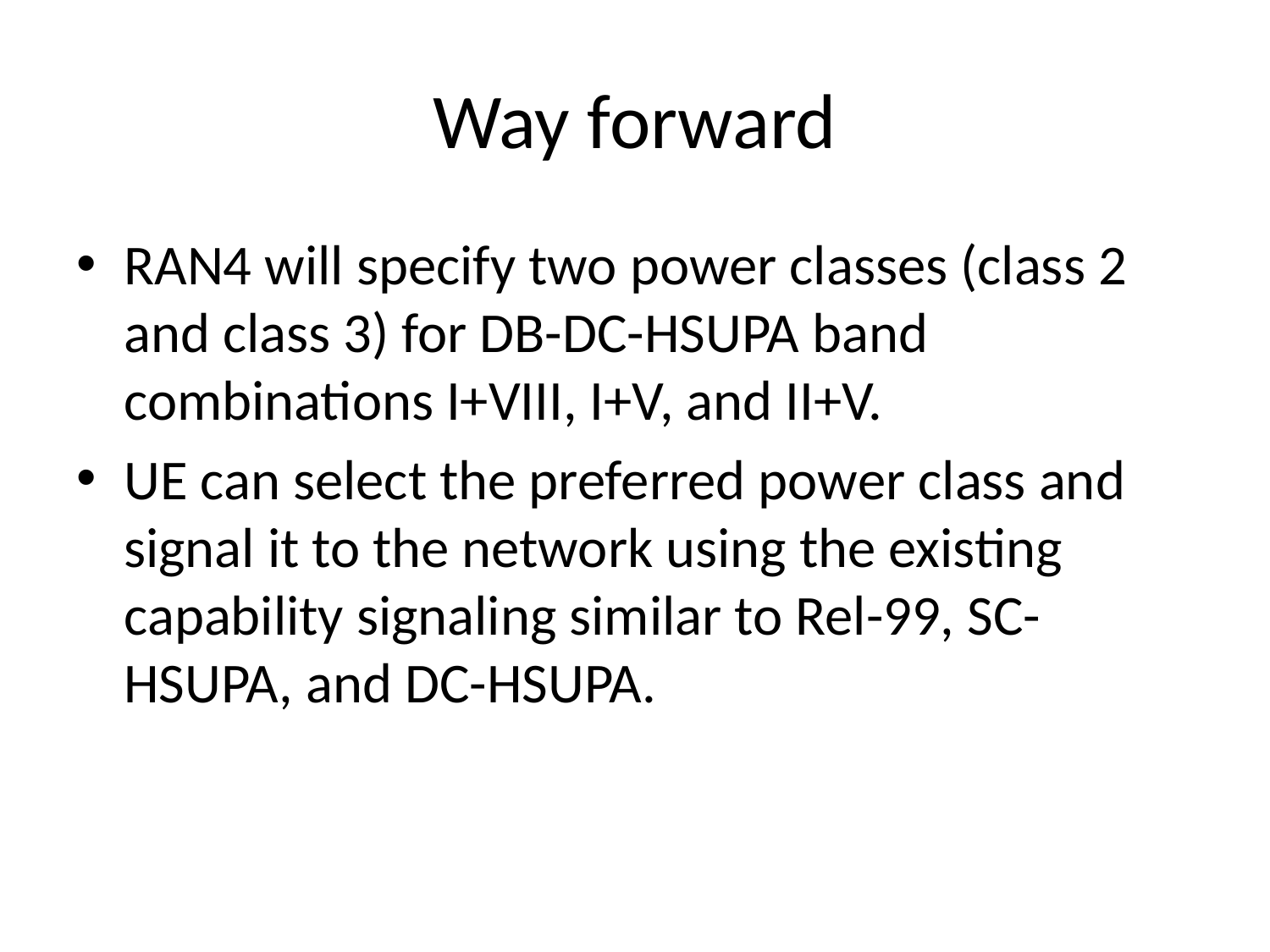

# Way forward
RAN4 will specify two power classes (class 2 and class 3) for DB-DC-HSUPA band combinations I+VIII, I+V, and II+V.
UE can select the preferred power class and signal it to the network using the existing capability signaling similar to Rel-99, SC-HSUPA, and DC-HSUPA.